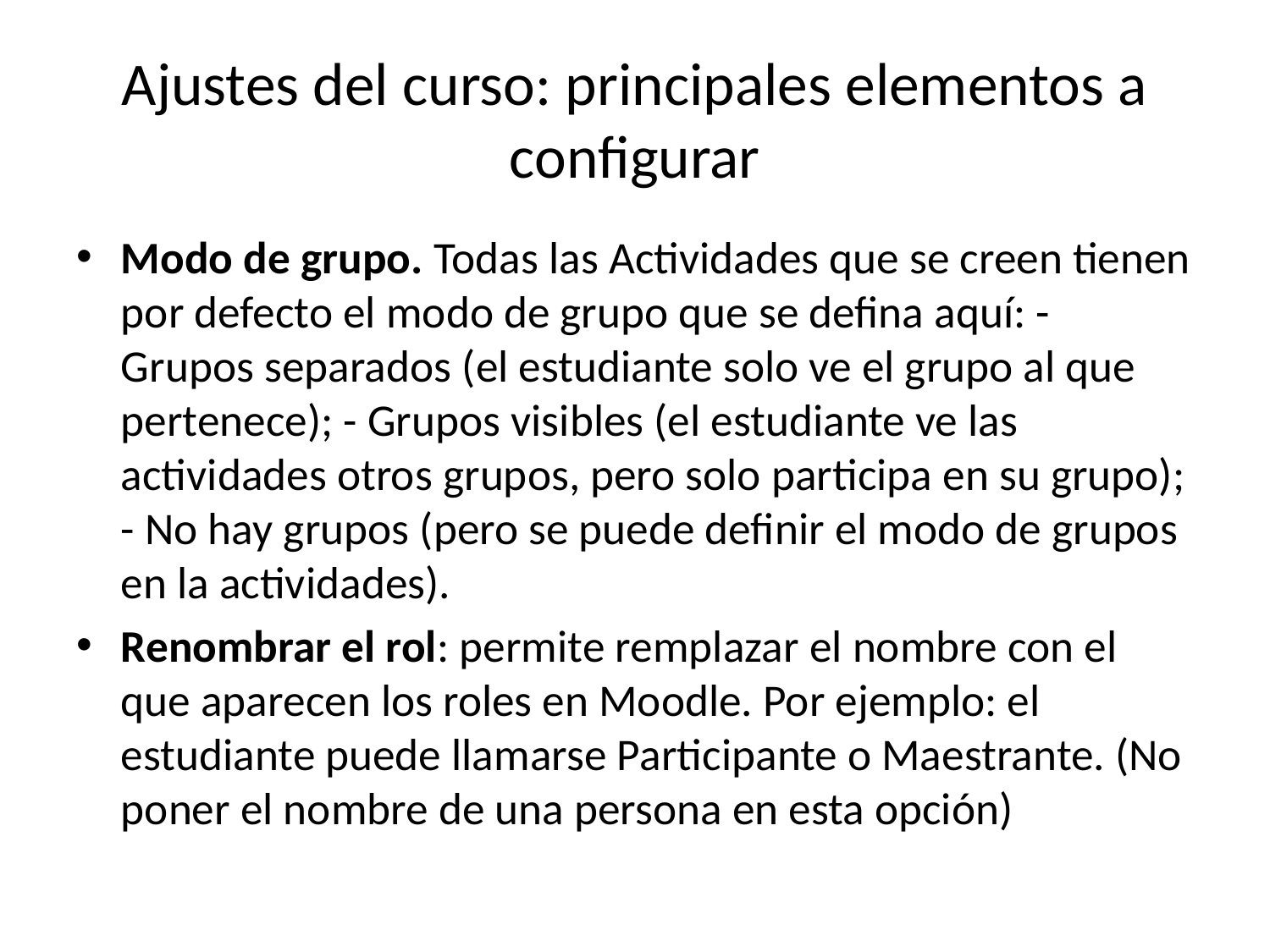

# Ajustes del curso: principales elementos a configurar
Modo de grupo. Todas las Actividades que se creen tienen por defecto el modo de grupo que se defina aquí: - Grupos separados (el estudiante solo ve el grupo al que pertenece); - Grupos visibles (el estudiante ve las actividades otros grupos, pero solo participa en su grupo); - No hay grupos (pero se puede definir el modo de grupos en la actividades).
Renombrar el rol: permite remplazar el nombre con el que aparecen los roles en Moodle. Por ejemplo: el estudiante puede llamarse Participante o Maestrante. (No poner el nombre de una persona en esta opción)